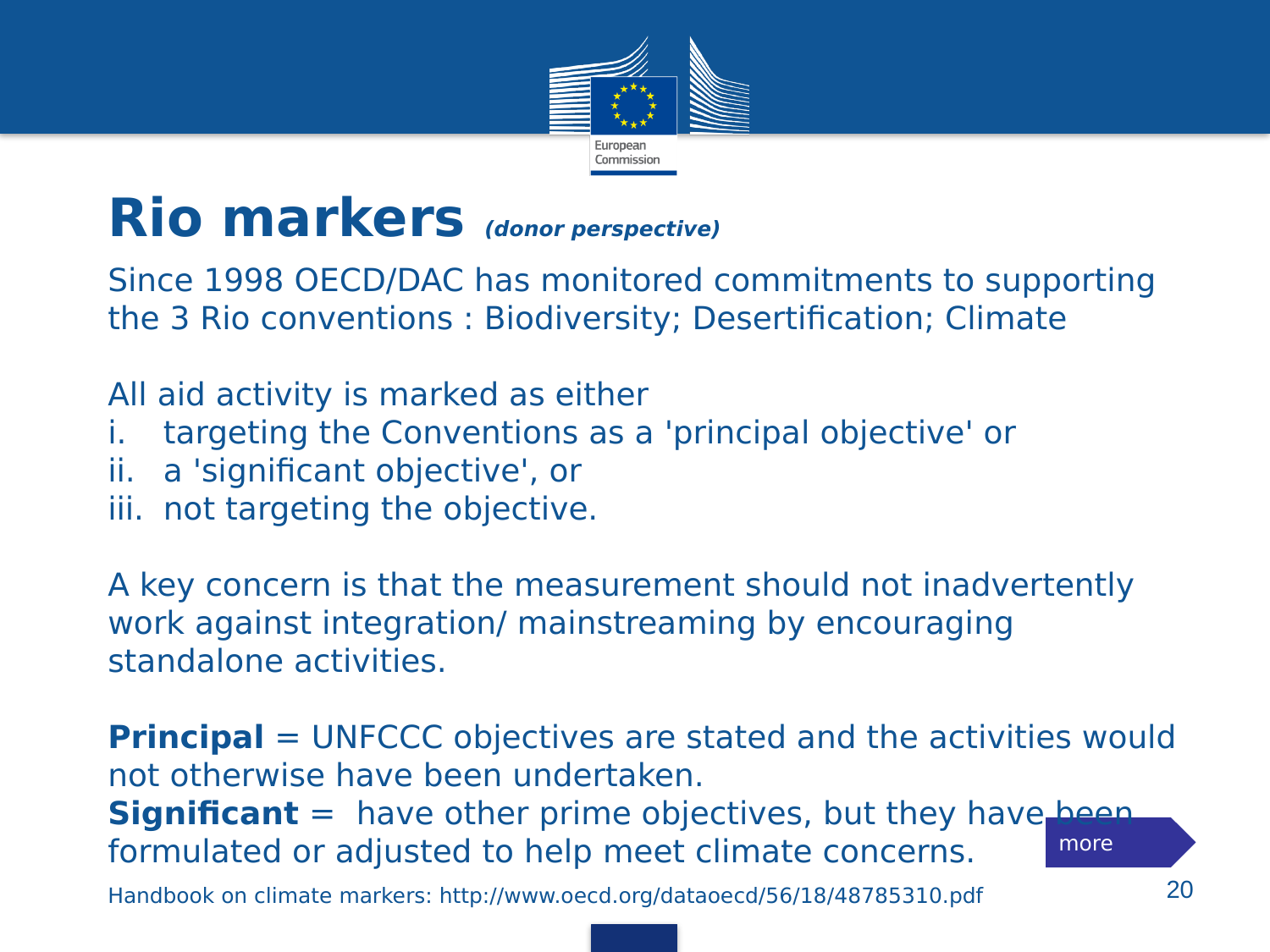

# Rio markers (donor perspective)
Since 1998 OECD/DAC has monitored commitments to supporting the 3 Rio conventions : Biodiversity; Desertification; Climate

All aid activity is marked as either
targeting the Conventions as a 'principal objective' or
a 'significant objective', or
not targeting the objective.

A key concern is that the measurement should not inadvertently work against integration/ mainstreaming by encouraging standalone activities.

Principal = UNFCCC objectives are stated and the activities would not otherwise have been undertaken.
Significant =  have other prime objectives, but they have been formulated or adjusted to help meet climate concerns.
more
20
Handbook on climate markers: http://www.oecd.org/dataoecd/56/18/48785310.pdf